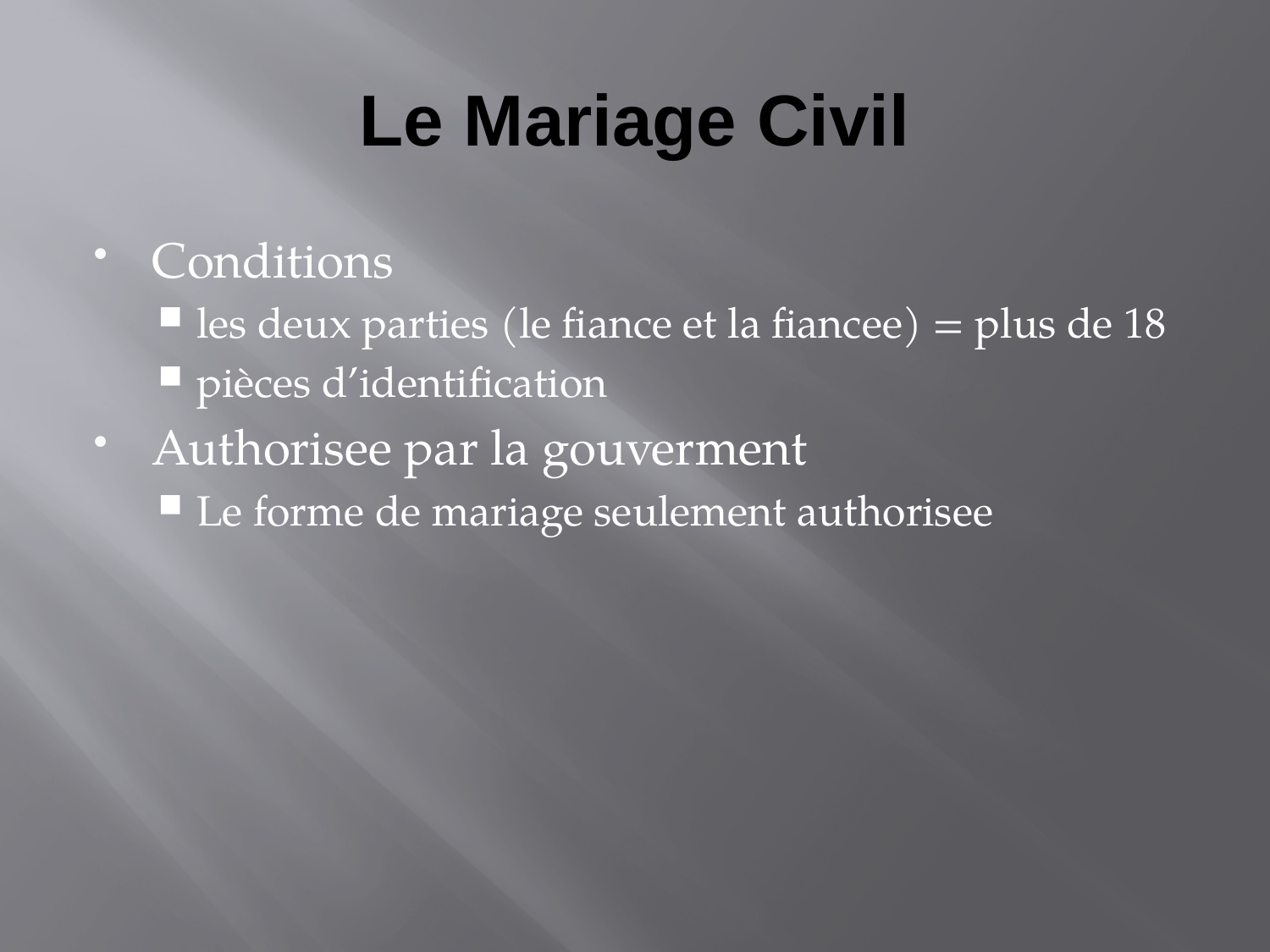

# Le Mariage Civil
Conditions
les deux parties (le fiance et la fiancee) = plus de 18
pièces d’identification
Authorisee par la gouverment
Le forme de mariage seulement authorisee